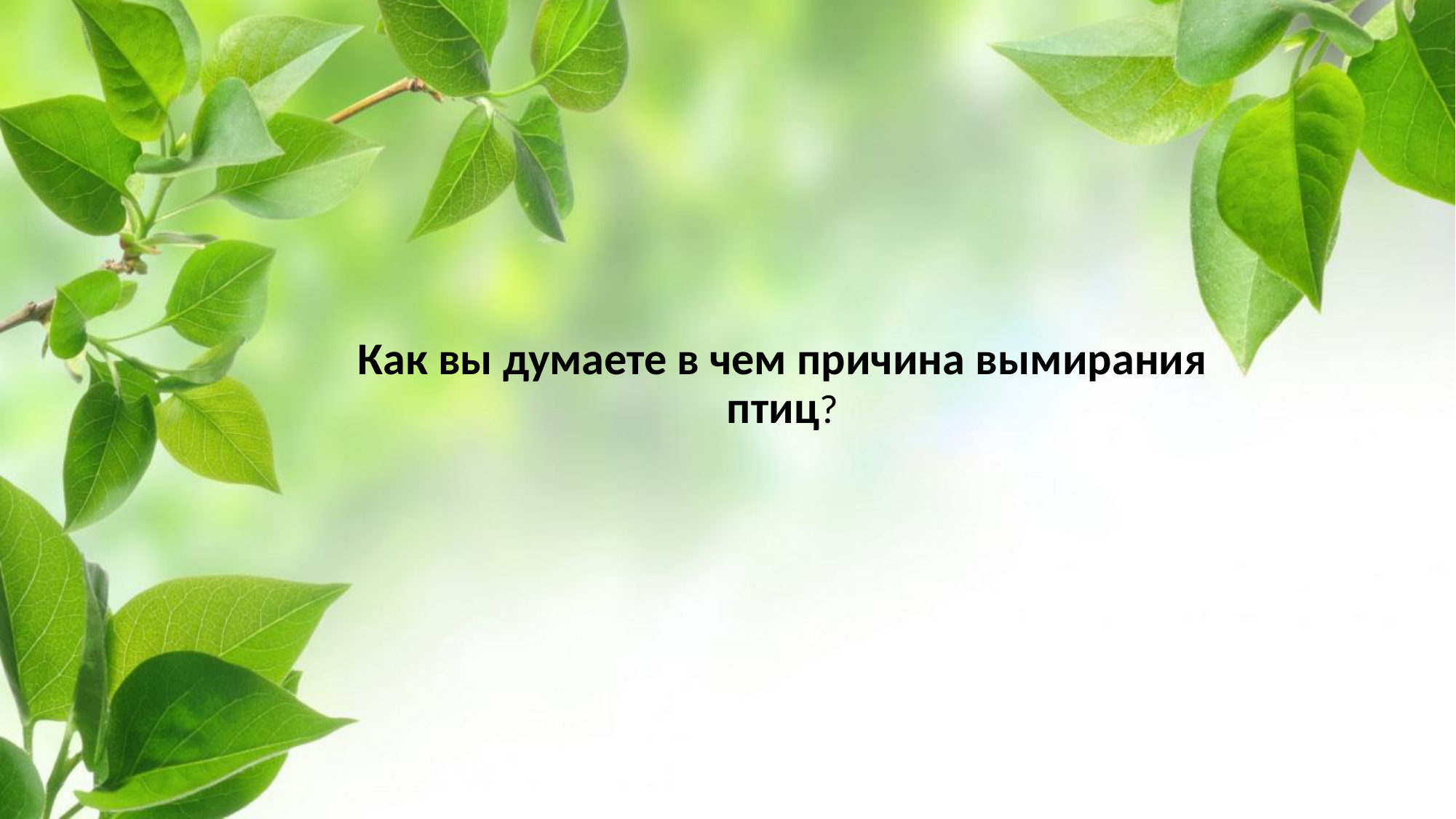

# Как вы думаете в чем причина вымирания птиц?